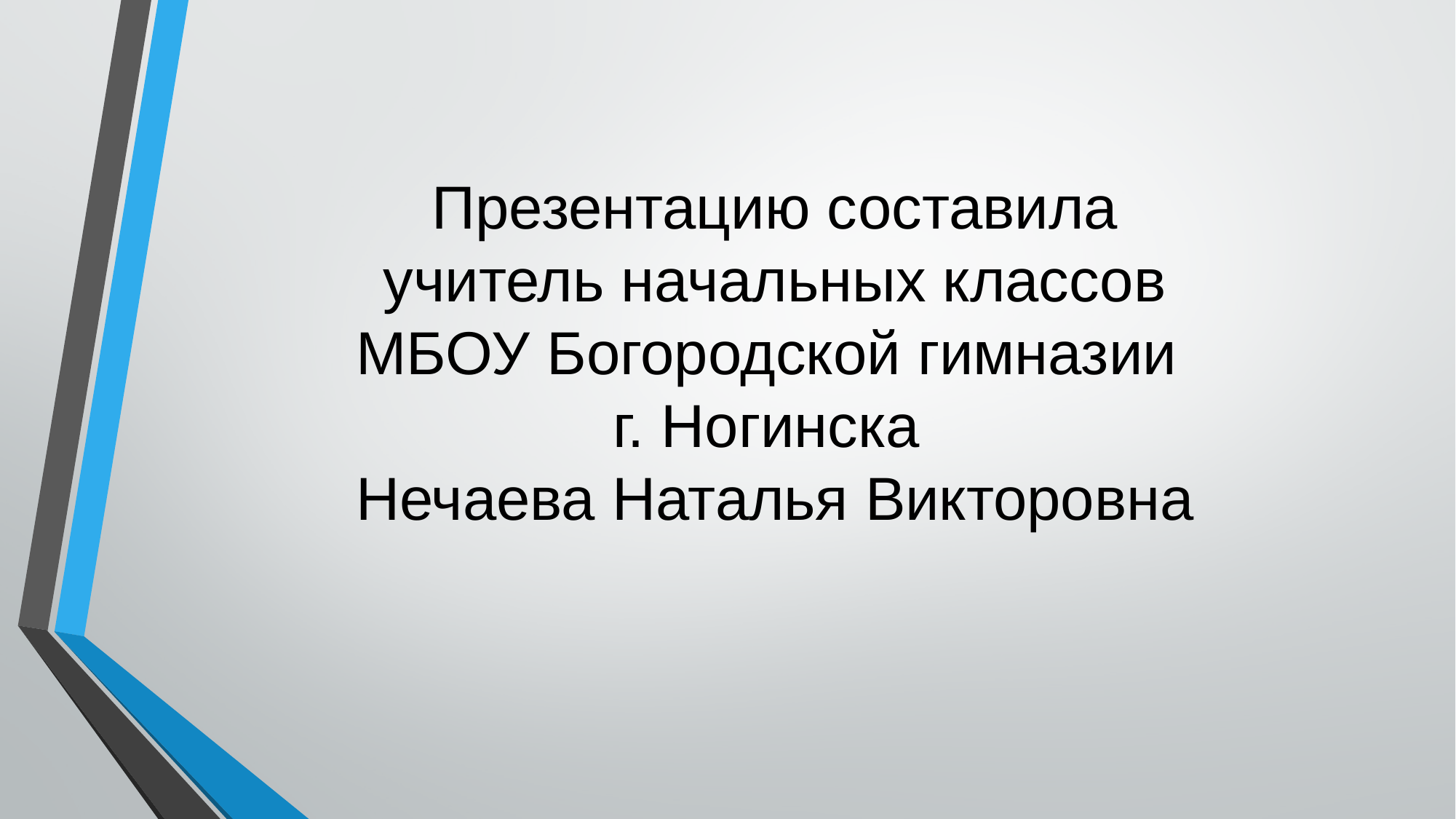

# Презентацию составила учитель начальных классов МБОУ Богородской гимназии г. Ногинска Нечаева Наталья Викторовна